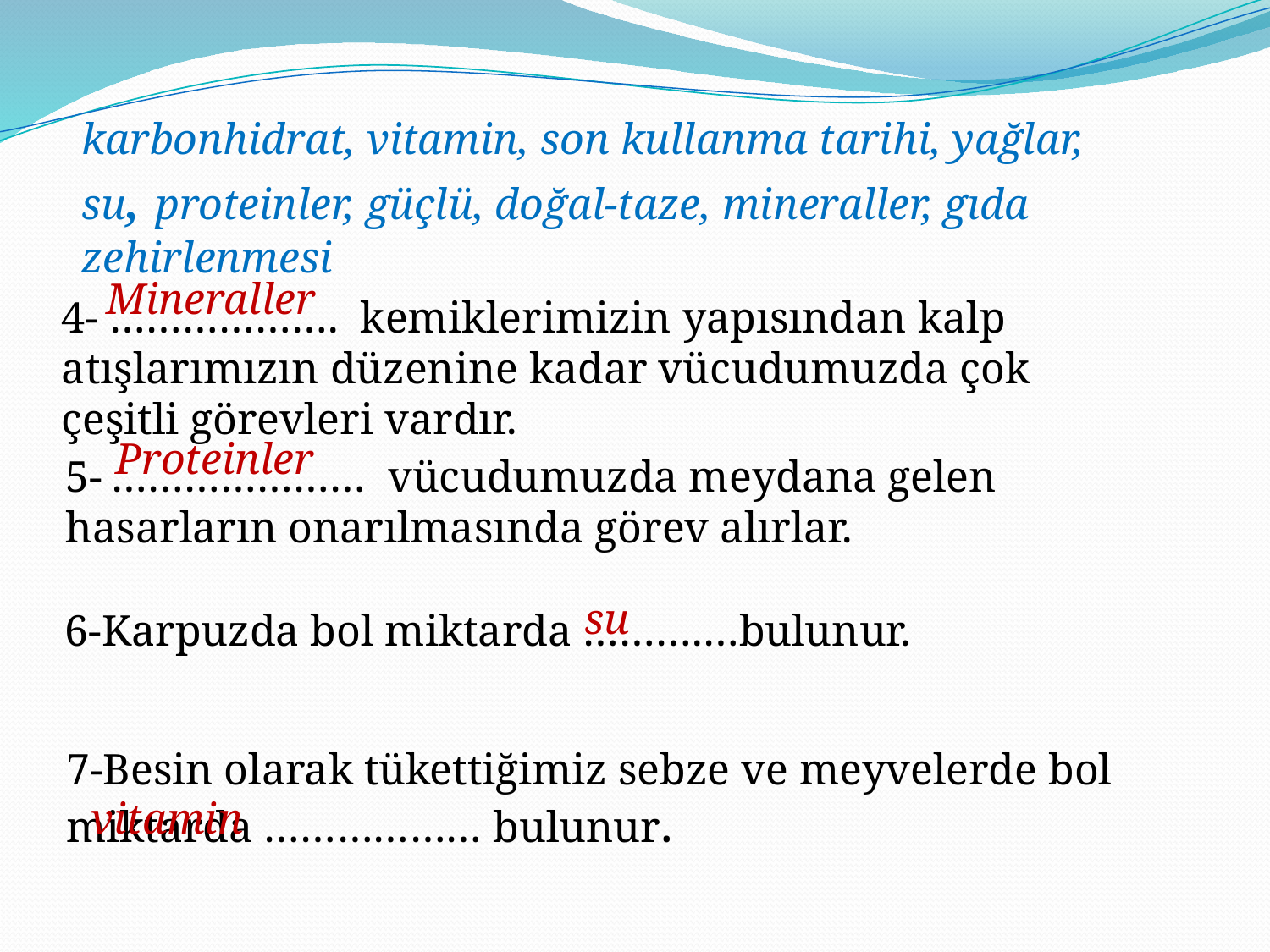

karbonhidrat, vitamin, son kullanma tarihi, yağlar, su, proteinler, güçlü, doğal-taze, mineraller, gıda zehirlenmesi
Mineraller
4- ……………….  kemiklerimizin yapısından kalp atışlarımızın düzenine kadar vücudumuzda çok çeşitli görevleri vardır.

Proteinler
5- …………………  vücudumuzda meydana gelen hasarların onarılmasında görev alırlar.

su
6-Karpuzda bol miktarda ……….…bulunur.

7-Besin olarak tükettiğimiz sebze ve meyvelerde bol miktarda ……………… bulunur.

vitamin